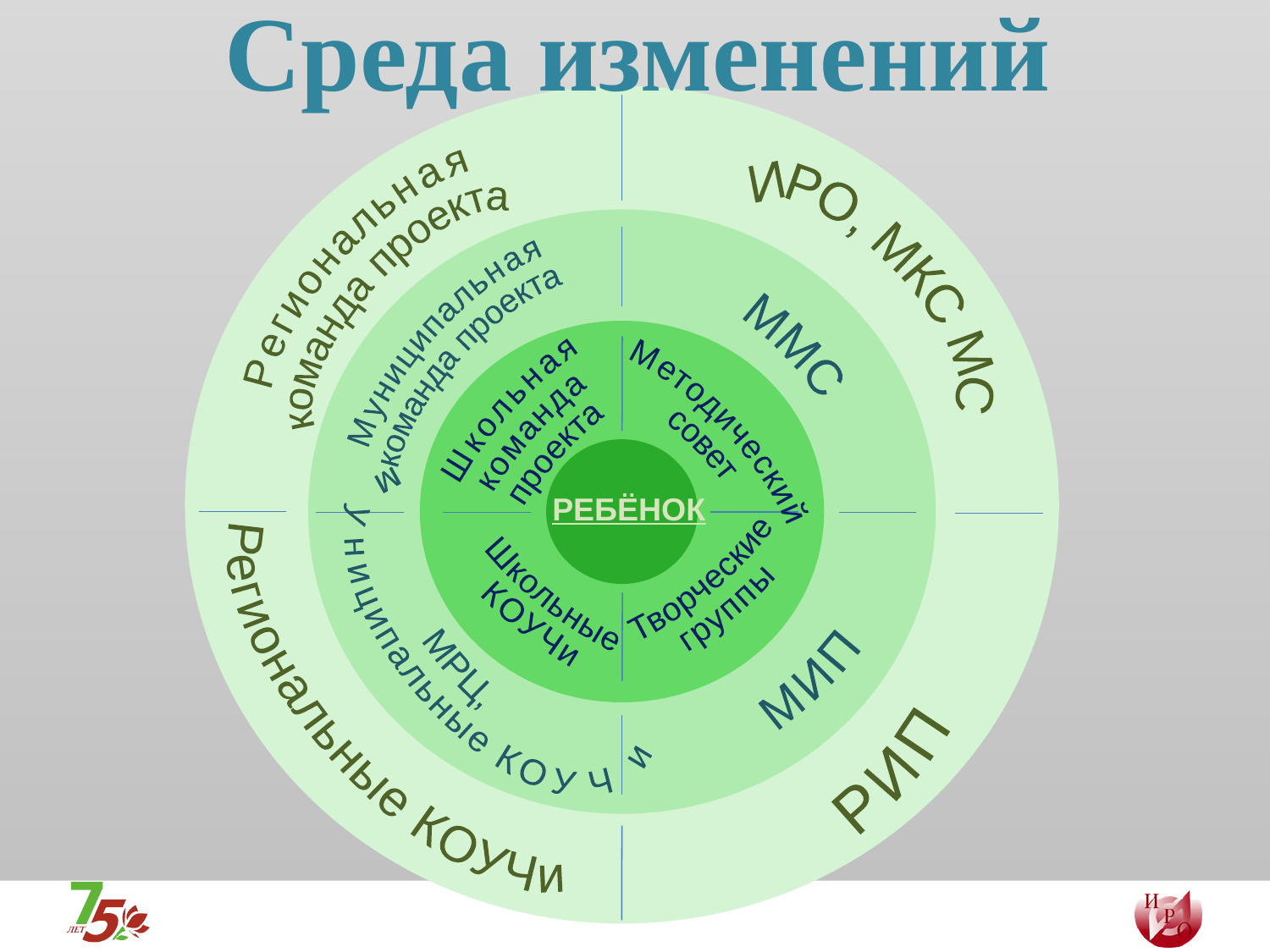

Среда изменений

ИРО, МКС МС
Региональная
команда проекта
ММС
Муниципальная
команда проекта
Методический
совет
Школьная
команда
проекта
Творческие
группы
РЕБЁНОК
Школьные
КОУЧи
МРЦ,
муниципальные КОУЧи
МИП
Региональные КОУЧи
РИП